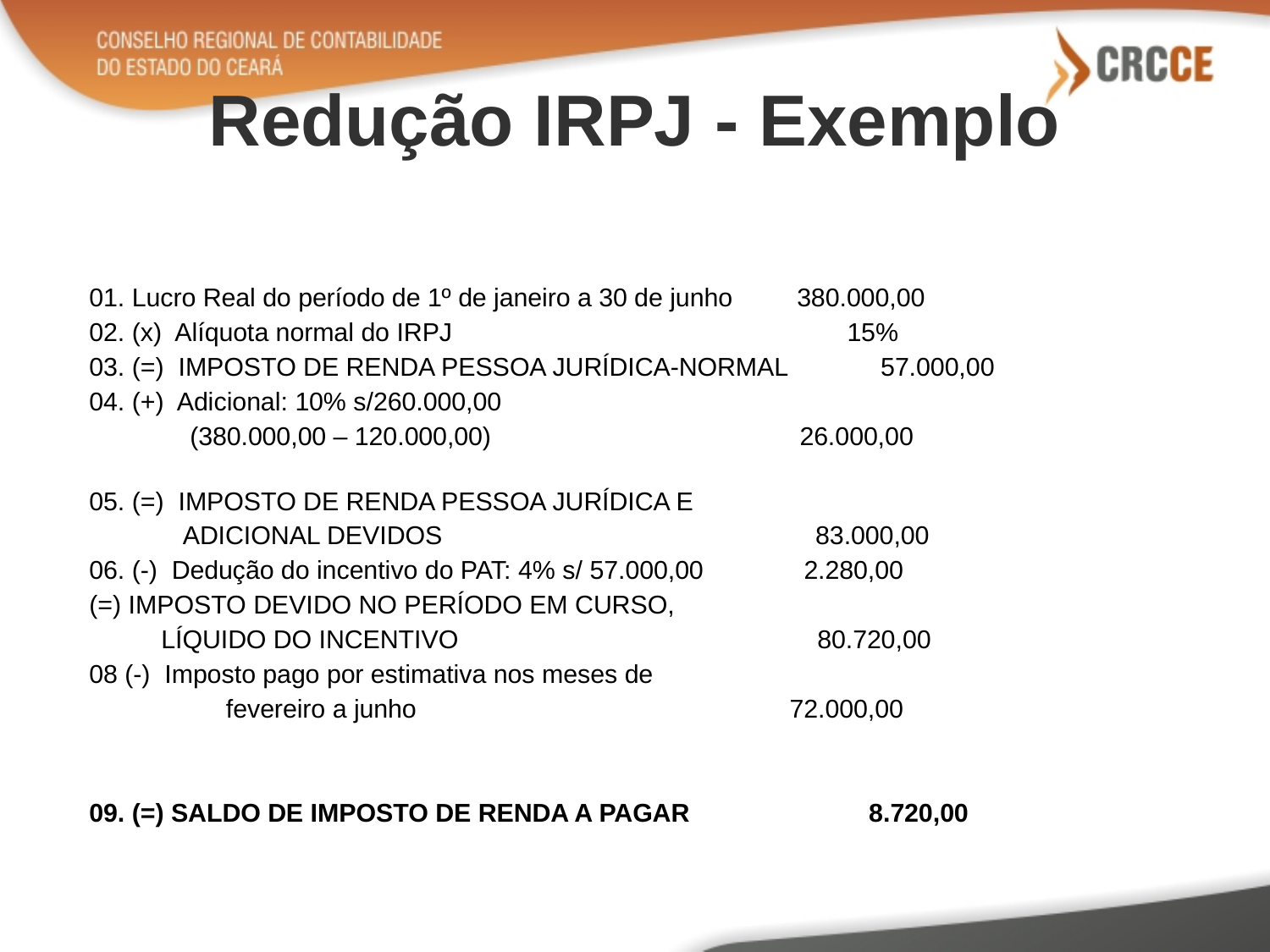

# Redução IRPJ - Exemplo

01. Lucro Real do período de 1º de janeiro a 30 de junho         380.000,00
02. (x)  Alíquota normal do IRPJ                                                       15%
03. (=)  IMPOSTO DE RENDA PESSOA JURÍDICA-NORMAL             57.000,00
04. (+)  Adicional: 10% s/260.000,00
              (380.000,00 – 120.000,00)                                           26.000,00
05. (=)  IMPOSTO DE RENDA PESSOA JURÍDICA E
             ADICIONAL DEVIDOS                                                    83.000,00
06. (-)  Dedução do incentivo do PAT: 4% s/ 57.000,00              2.280,00
(=) IMPOSTO DEVIDO NO PERÍODO EM CURSO,
          LÍQUIDO DO INCENTIVO                                                  80.720,00
08 (-)  Imposto pago por estimativa nos meses de
                   fevereiro a junho                                                    72.000,00

09. (=) SALDO DE IMPOSTO DE RENDA A PAGAR                         8.720,00